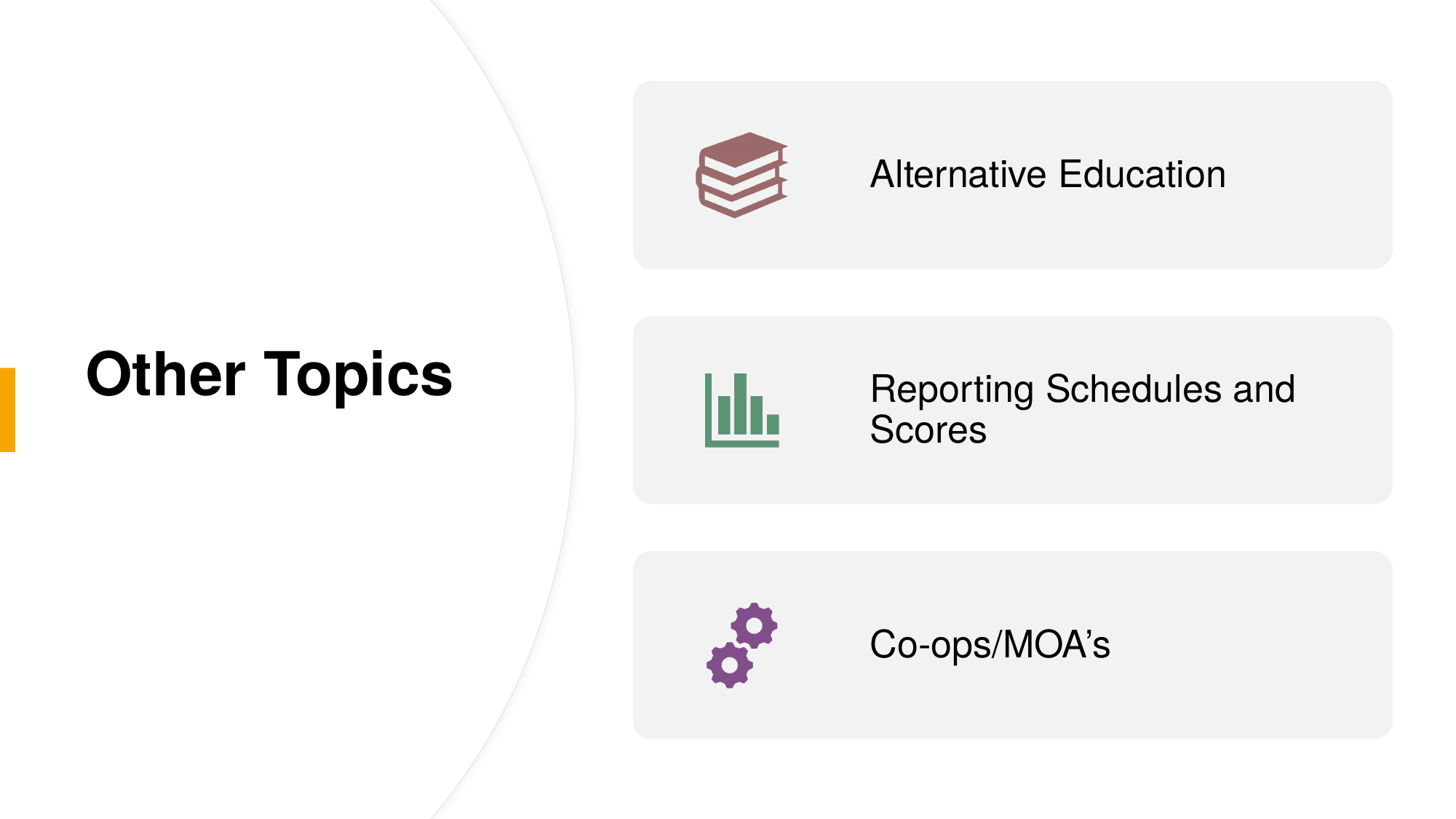

Alternative Education
Reporting Schedules and Scores
Co-ops/MOA’s
# Other Topics